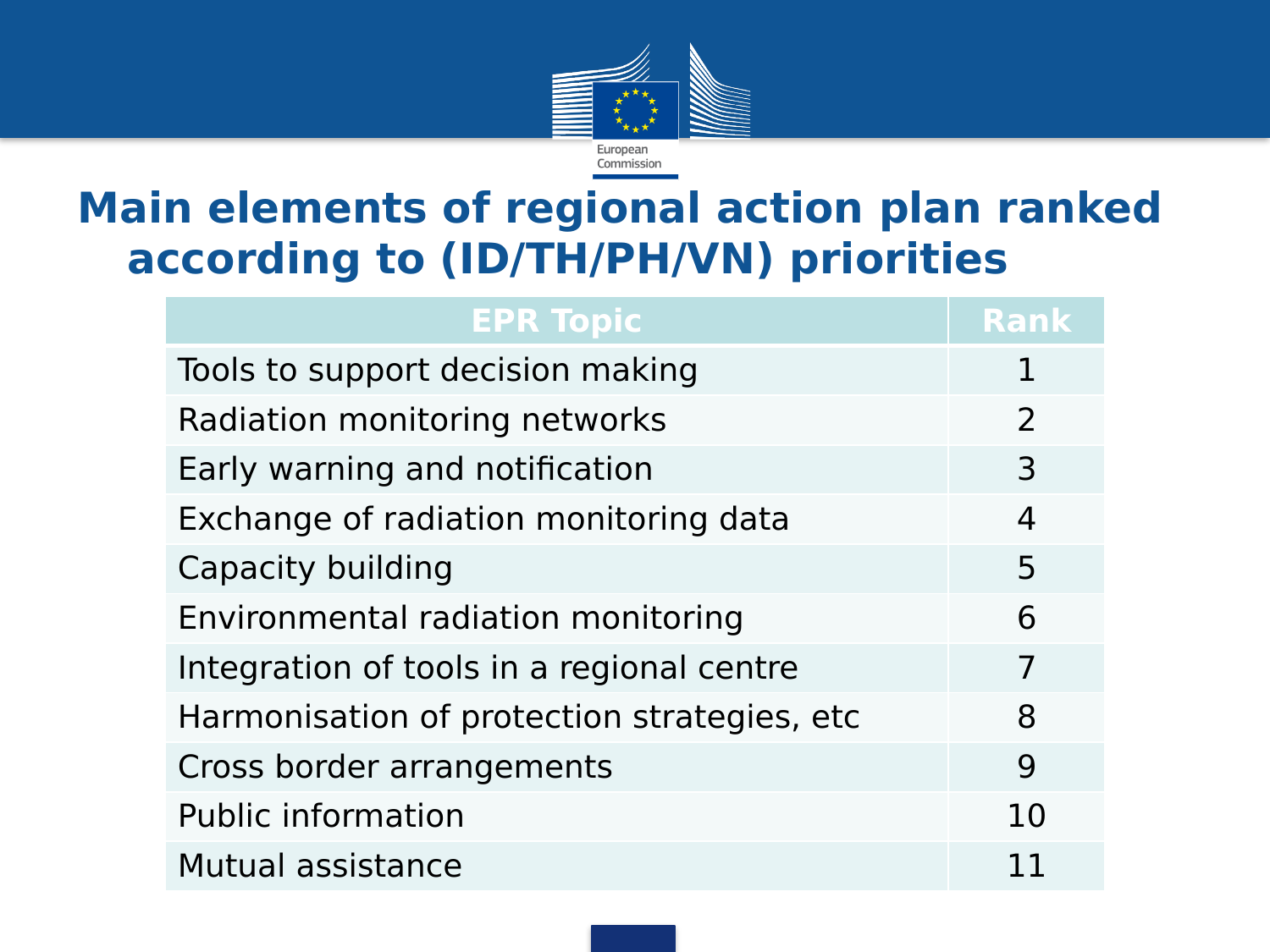

# Main elements of regional action plan ranked according to (ID/TH/PH/VN) priorities
| EPR Topic | Rank |
| --- | --- |
| Tools to support decision making | 1 |
| Radiation monitoring networks | 2 |
| Early warning and notification | 3 |
| Exchange of radiation monitoring data | 4 |
| Capacity building | 5 |
| Environmental radiation monitoring | 6 |
| Integration of tools in a regional centre | 7 |
| Harmonisation of protection strategies, etc | 8 |
| Cross border arrangements | 9 |
| Public information | 10 |
| Mutual assistance | 11 |